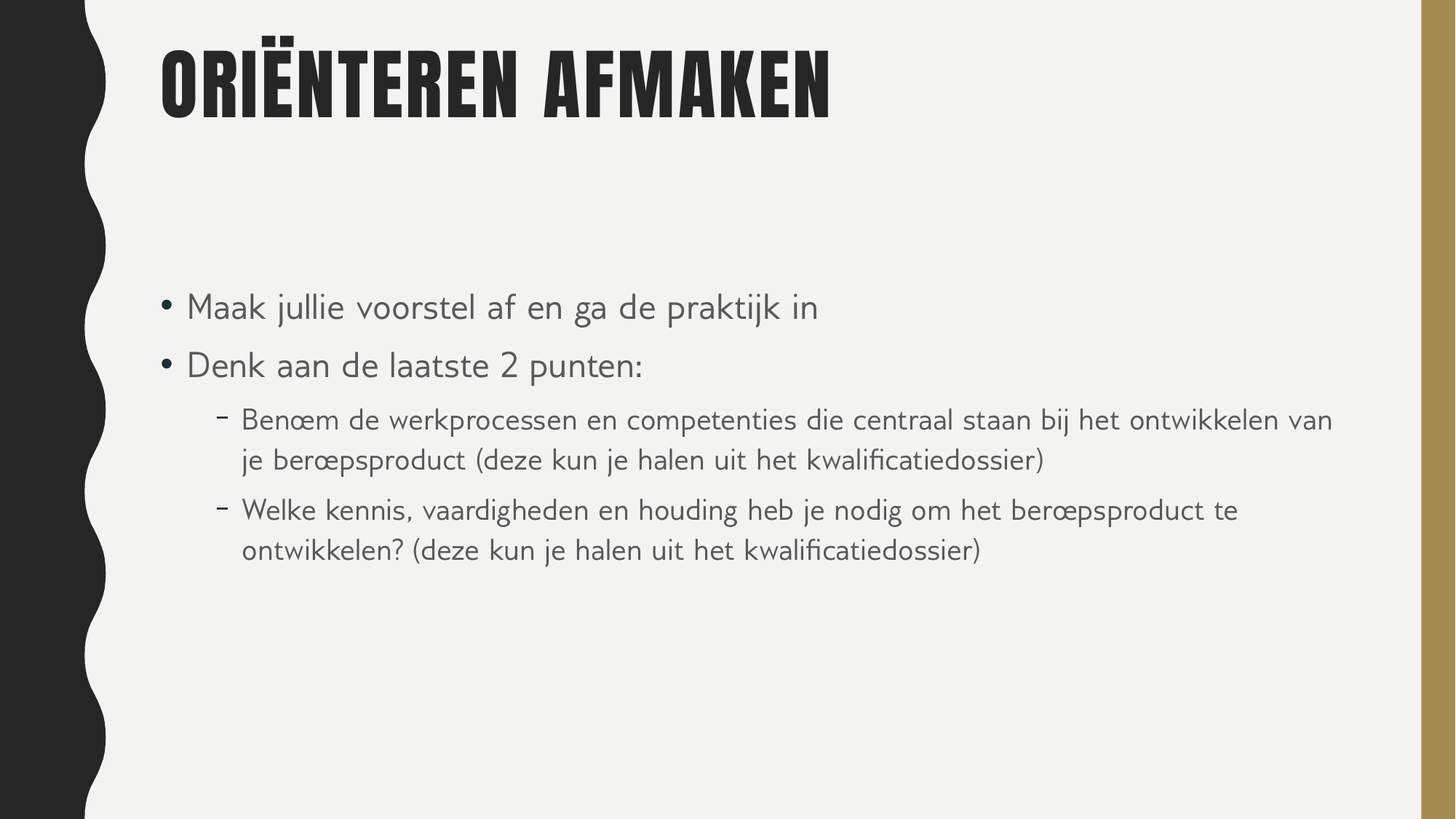

# Oriënteren afmaken
Maak jullie voorstel af en ga de praktijk in
Denk aan de laatste 2 punten:
Benoem de werkprocessen en competenties die centraal staan bij het ontwikkelen van je beroepsproduct (deze kun je halen uit het kwalificatiedossier)
Welke kennis, vaardigheden en houding heb je nodig om het beroepsproduct te ontwikkelen? (deze kun je halen uit het kwalificatiedossier)